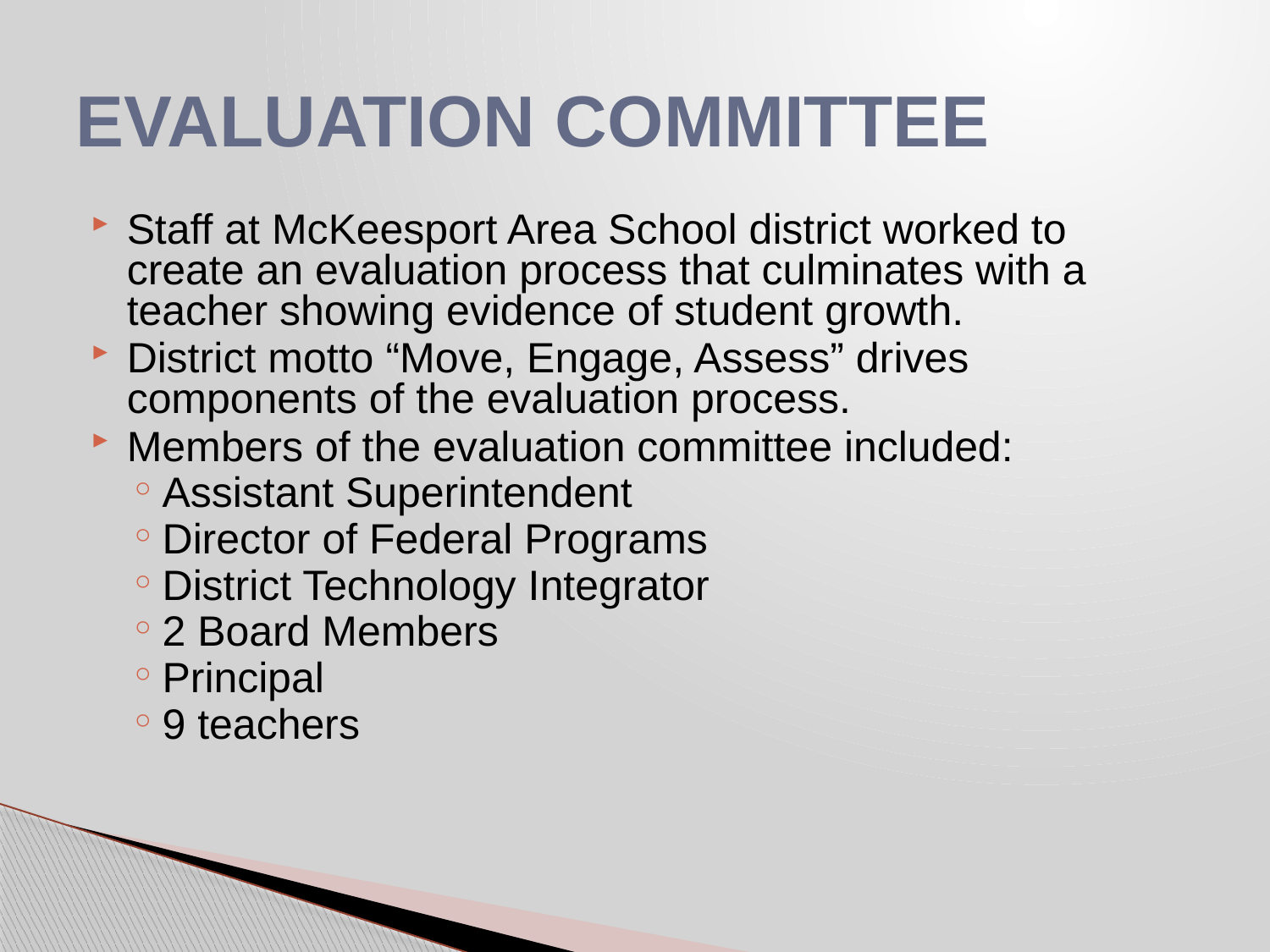

# EVALUATION COMMITTEE
Staff at McKeesport Area School district worked to create an evaluation process that culminates with a teacher showing evidence of student growth.
District motto “Move, Engage, Assess” drives components of the evaluation process.
Members of the evaluation committee included:
Assistant Superintendent
Director of Federal Programs
District Technology Integrator
2 Board Members
Principal
9 teachers